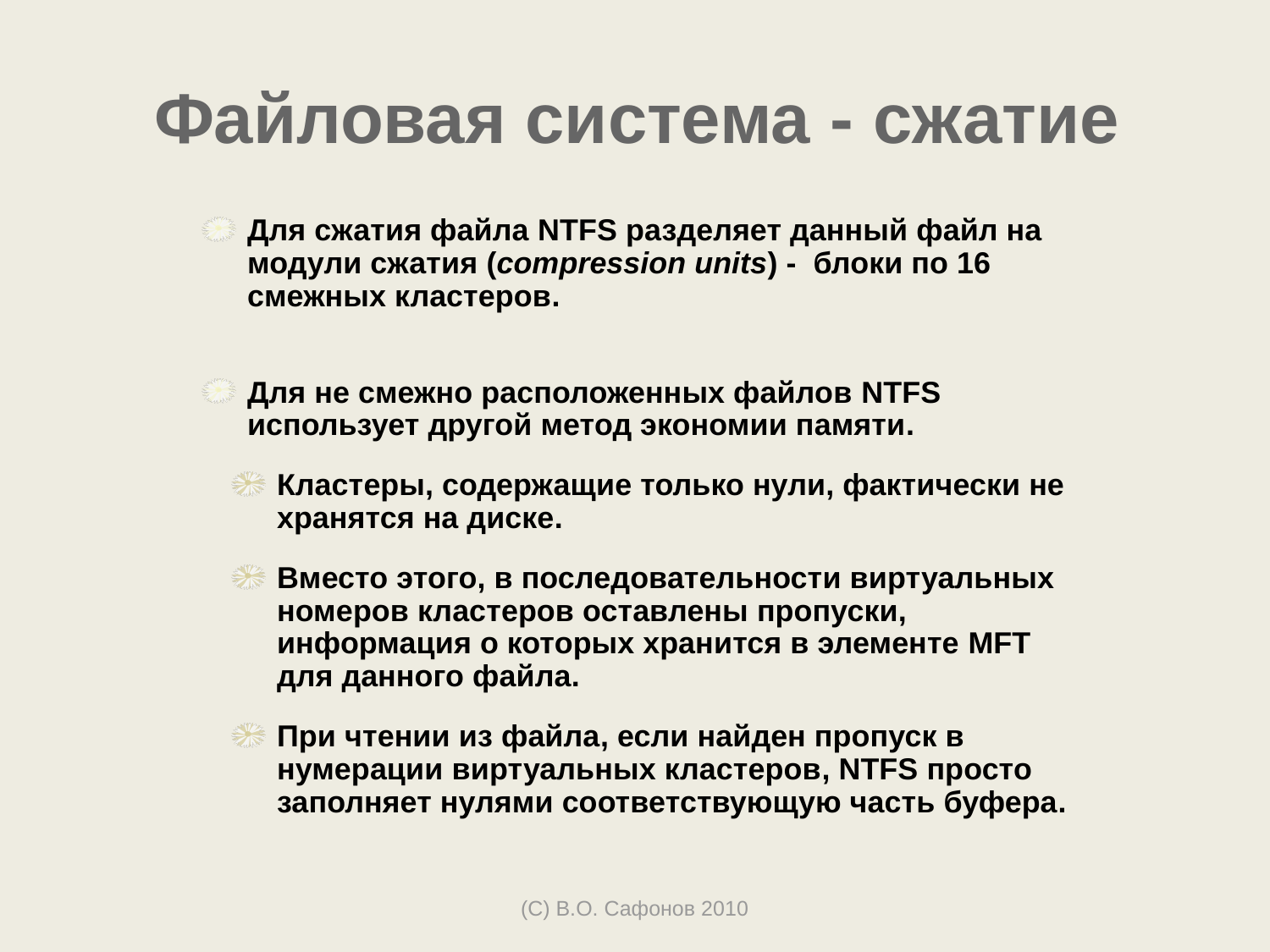

# Файловая система - сжатие
Для сжатия файла NTFS разделяет данный файл на модули сжатия (compression units) -  блоки по 16 смежных кластеров.
Для не смежно расположенных файлов NTFS использует другой метод экономии памяти.
Кластеры, содержащие только нули, фактически не хранятся на диске.
Вместо этого, в последовательности виртуальных номеров кластеров оставлены пропуски, информация о которых хранится в элементе MFT для данного файла.
При чтении из файла, если найден пропуск в нумерации виртуальных кластеров, NTFS просто заполняет нулями соответствующую часть буфера.
(С) В.О. Сафонов 2010